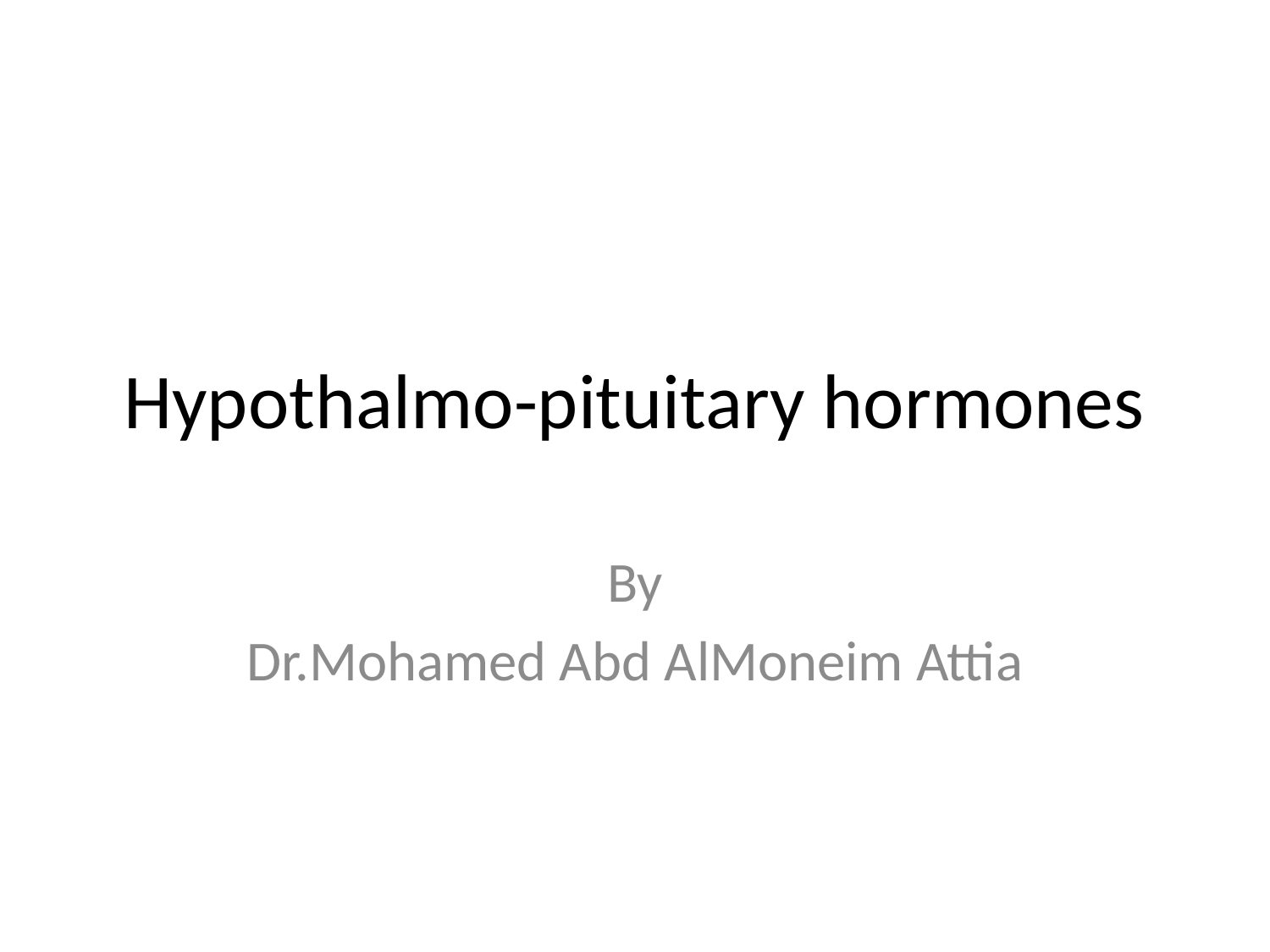

# Hypothalmo-pituitary hormones
By
Dr.Mohamed Abd AlMoneim Attia